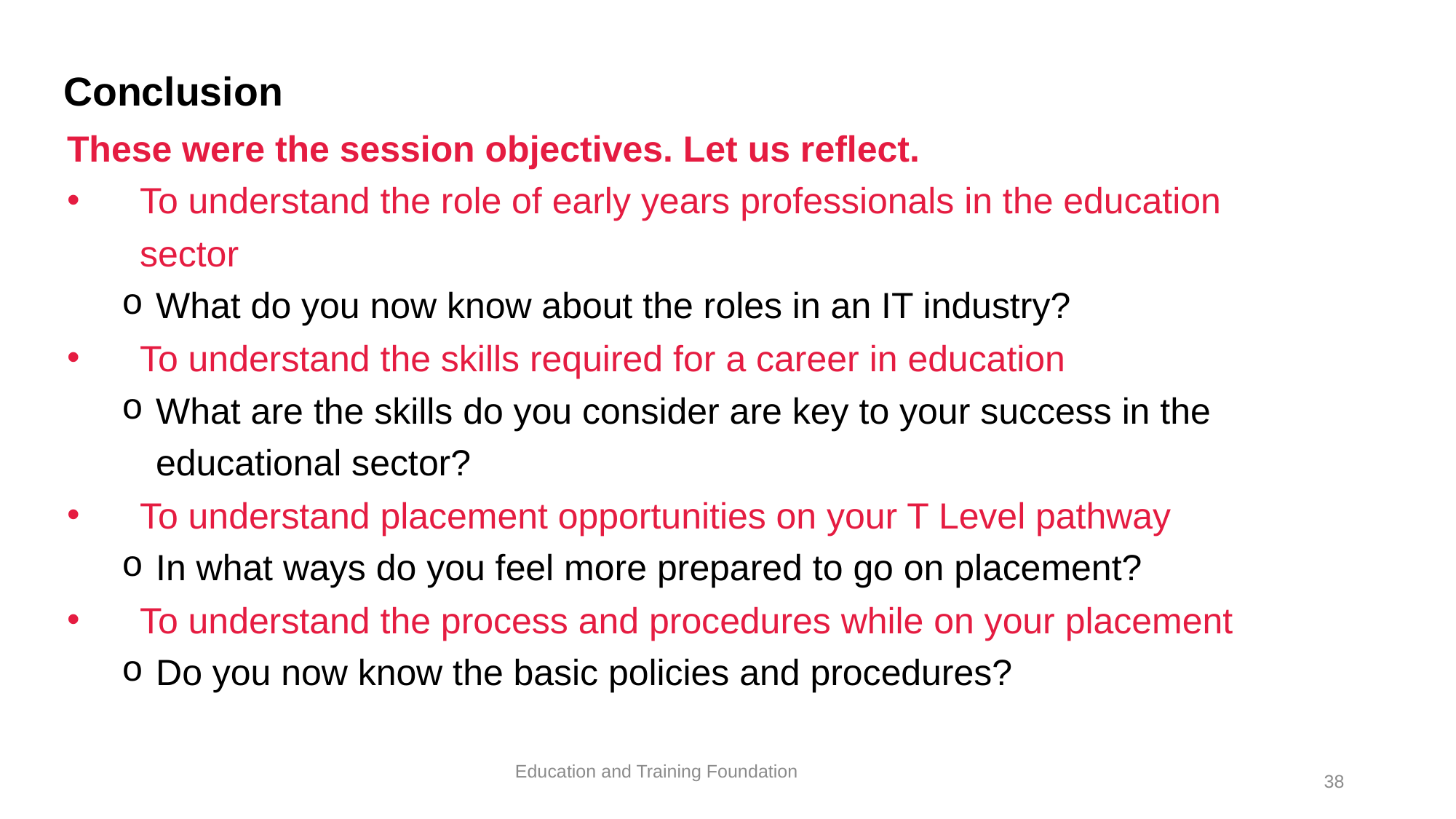

# Conclusion
These were the session objectives. Let us reflect.
To understand the role of early years professionals in the education sector
What do you now know about the roles in an IT industry?
To understand the skills required for a career in education
What are the skills do you consider are key to your success in the educational sector?
To understand placement opportunities on your T Level pathway
In what ways do you feel more prepared to go on placement?
To understand the process and procedures while on your placement
Do you now know the basic policies and procedures?

Education and Training Foundation
38